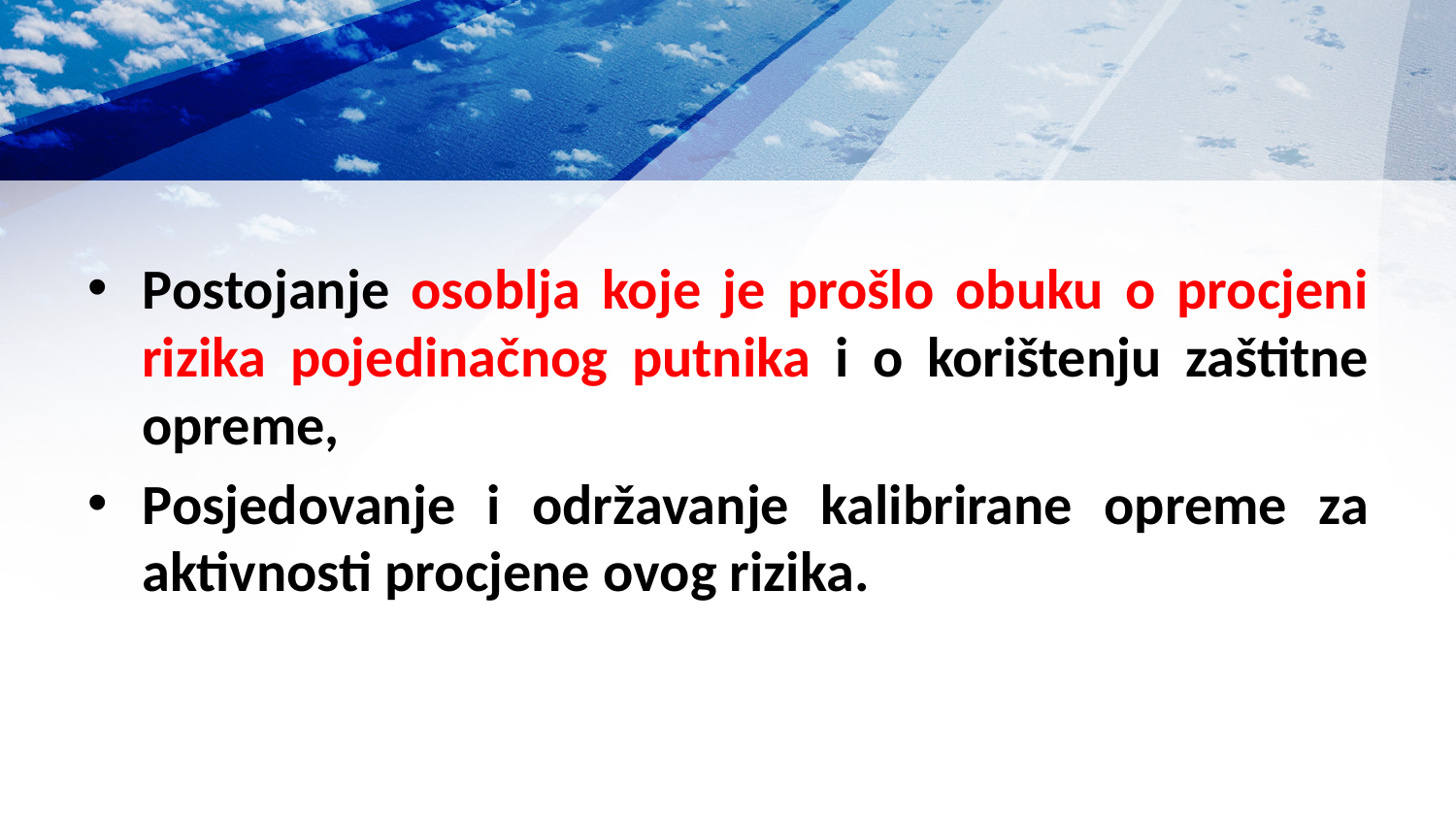

Postojanje osoblja koje je prošlo obuku o procjeni rizika pojedinačnog putnika i o korištenju zaštitne opreme,
Posjedovanje i održavanje kalibrirane opreme za aktivnosti procjene ovog rizika.